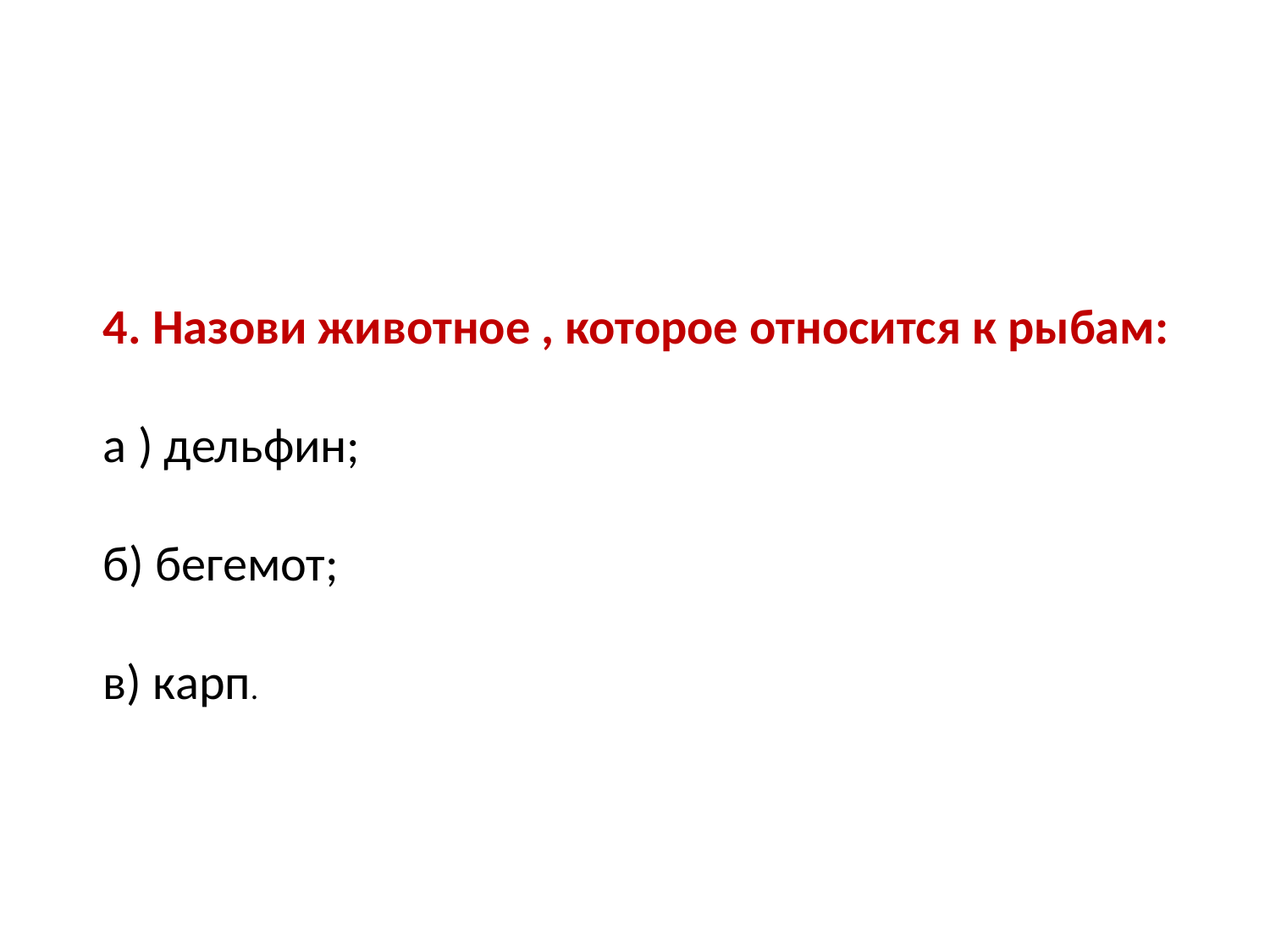

4. Назови животное , которое относится к рыбам:

а ) дельфин;

б) бегемот;

в) карп.